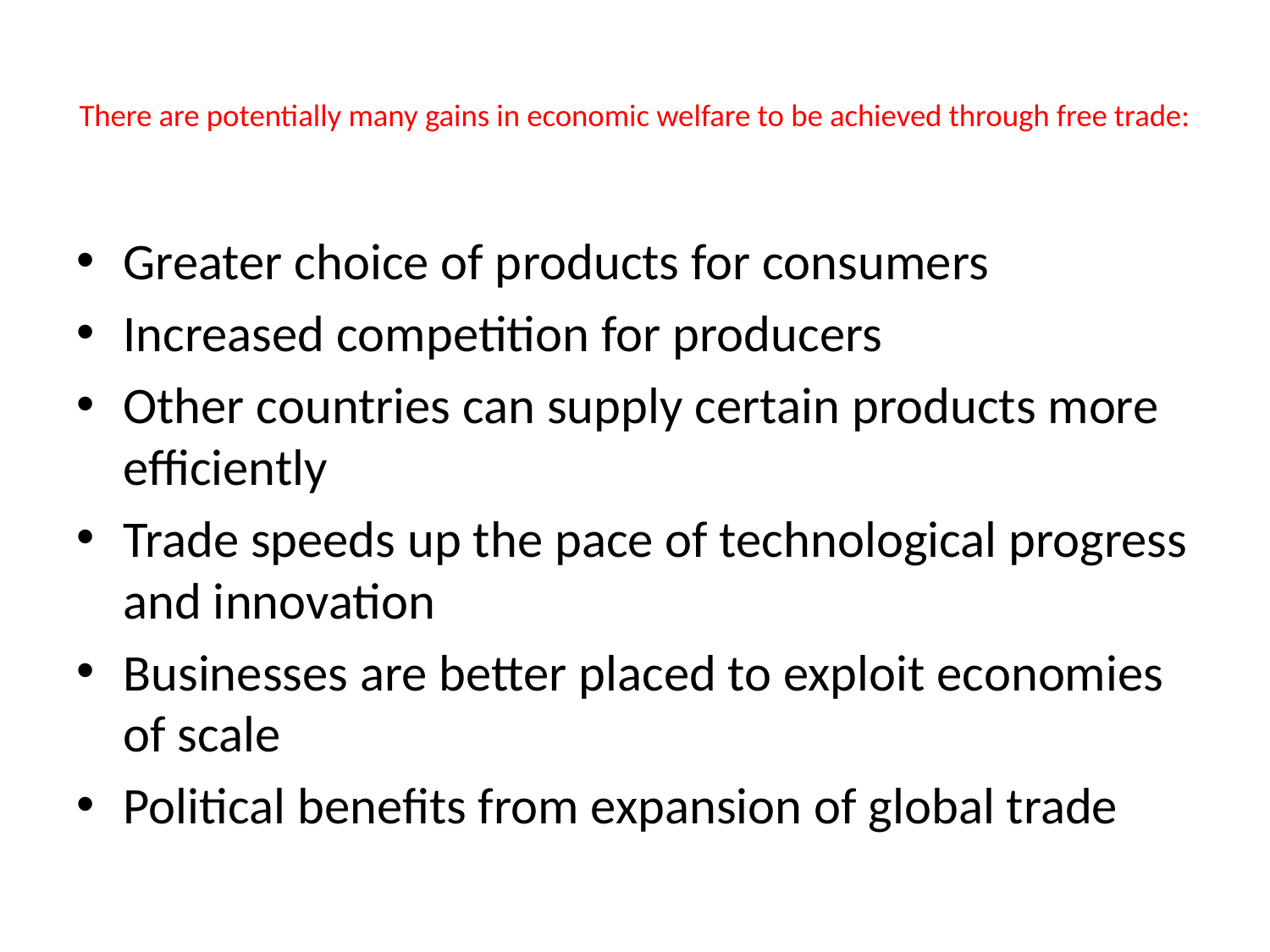

# There are potentially many gains in economic welfare to be achieved through free trade:
Greater choice of products for consumers
Increased competition for producers
Other countries can supply certain products more efficiently
Trade speeds up the pace of technological progress and innovation
Businesses are better placed to exploit economies of scale
Political benefits from expansion of global trade